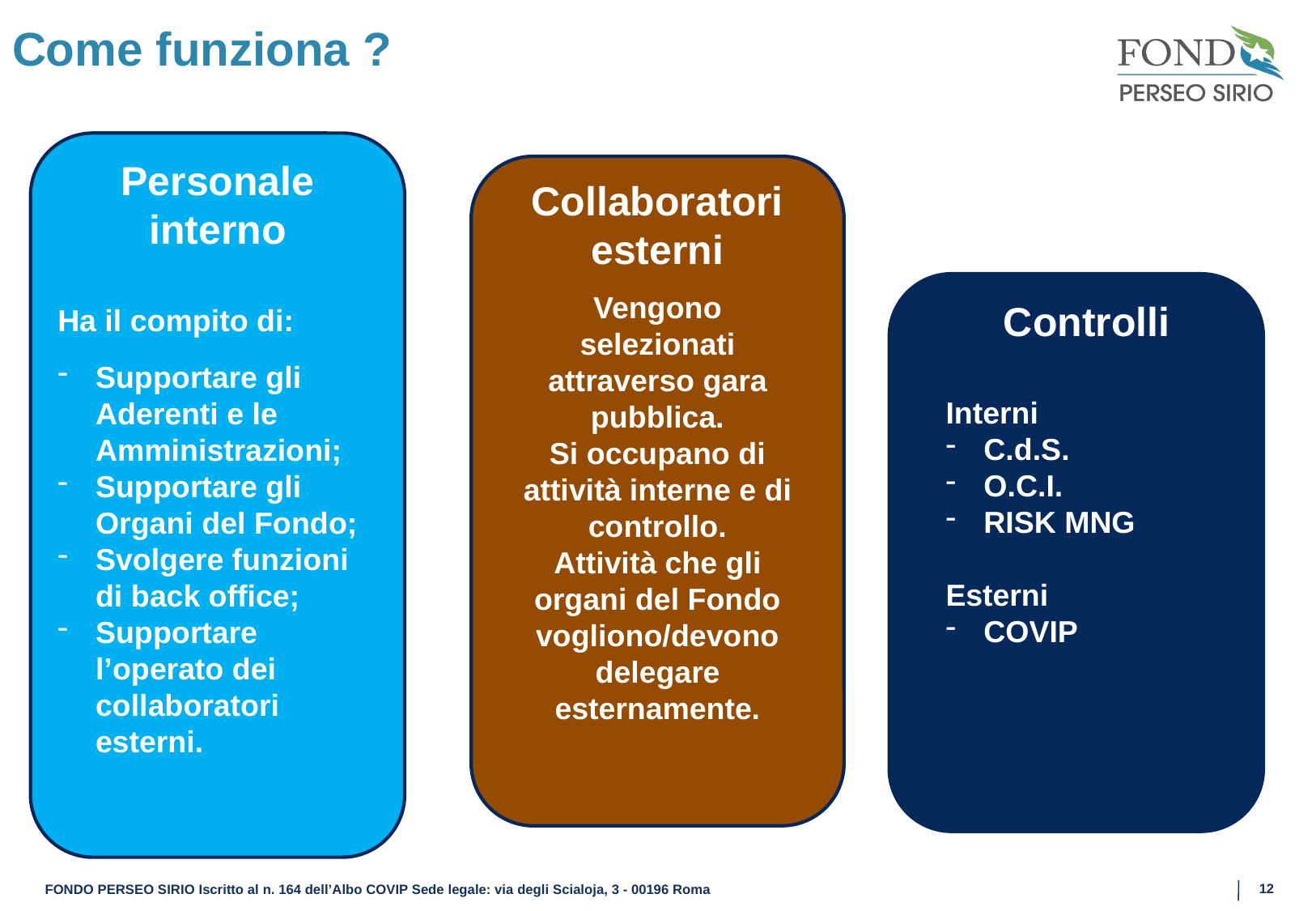

# Come funziona ?

Personale interno

Ha il compito di:

Supportare gli Aderenti e le Amministrazioni;
Supportare gli Organi del Fondo;
Svolgere funzioni di back office;
Supportare l’operato dei collaboratori esterni.

Collaboratori esterni

Vengono selezionati attraverso gara pubblica.
Si occupano di attività interne e di controllo.
Attività che gli organi del Fondo vogliono/devono delegare esternamente.

Controlli

Interni
C.d.S.
O.C.I.
RISK MNG

Esterni
COVIP

12
FONDO PERSEO SIRIO Iscritto al n. 164 dell’Albo COVIP Sede legale: via degli Scialoja, 3 - 00196 Roma